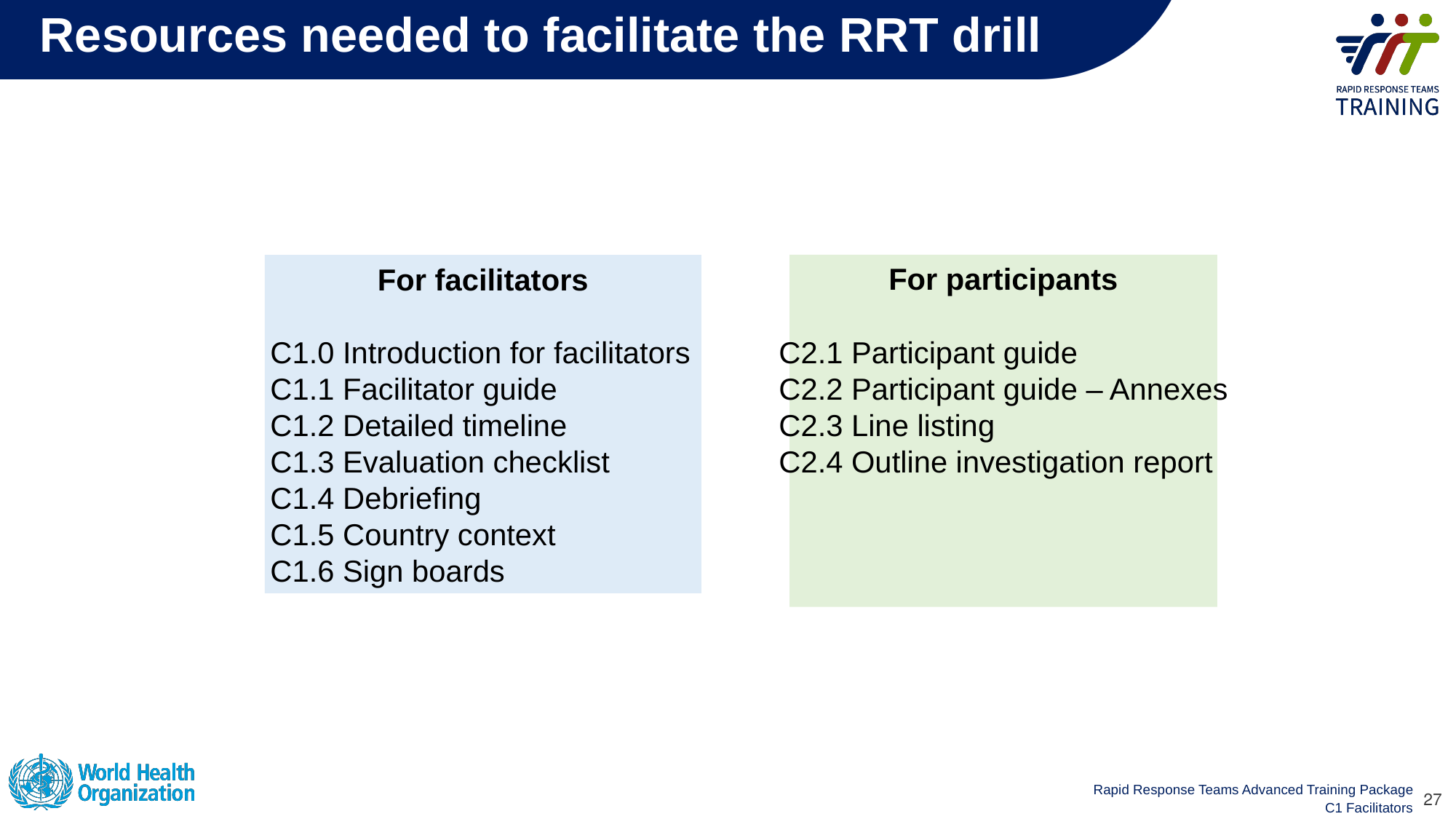

# Resources needed to facilitate the RRT drill
For participants

C2.1 Participant guide
C2.2 Participant guide – Annexes
C2.3 Line listing
C2.4 Outline investigation report
For facilitators

C1.0 Introduction for facilitators
C1.1 Facilitator guide
C1.2 Detailed timeline
C1.3 Evaluation checklist
C1.4 Debriefing
C1.5 Country context
C1.6 Sign boards
Block A: RRT in Context
Block B: Technical Modules
Block D: Evaluation and Way Forward